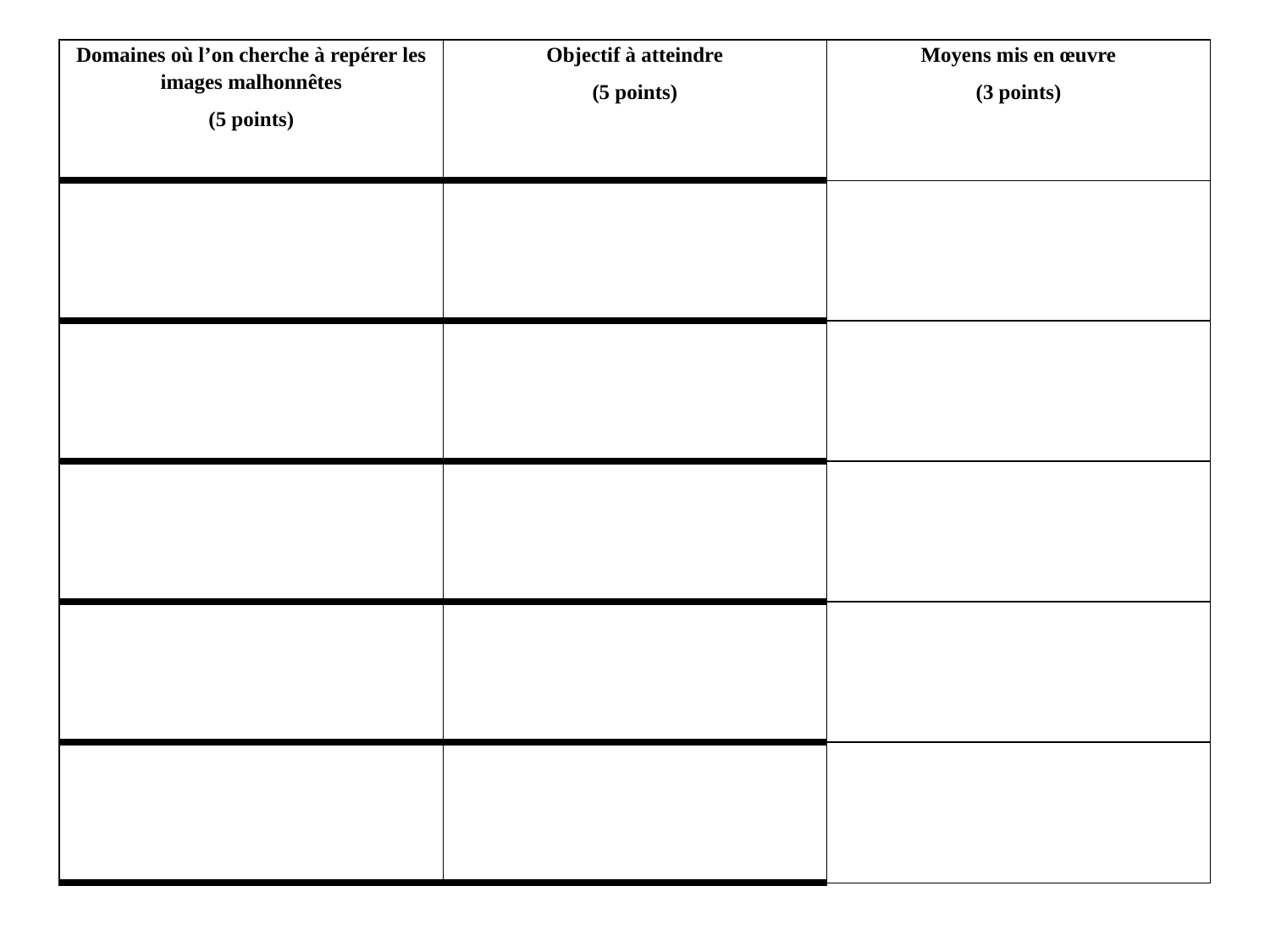

| Domaines où l’on cherche à repérer les images malhonnêtes (5 points) | Objectif à atteindre (5 points) | Moyens mis en œuvre (3 points) |
| --- | --- | --- |
|  |  |  |
|  |  |  |
|  |  |  |
|  |  |  |
|  |  |  |